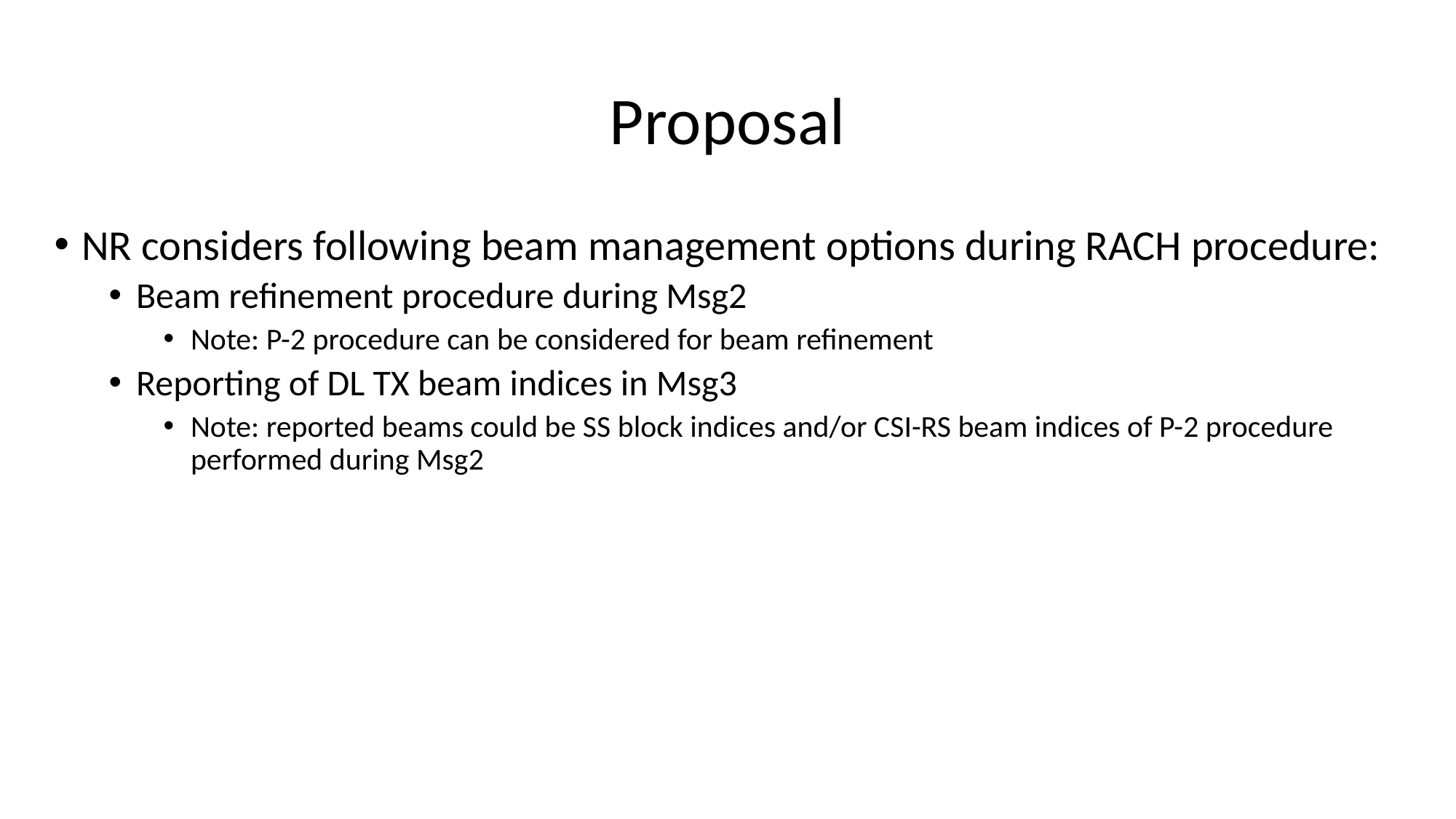

# Proposal
NR considers following beam management options during RACH procedure:
Beam refinement procedure during Msg2
Note: P-2 procedure can be considered for beam refinement
Reporting of DL TX beam indices in Msg3
Note: reported beams could be SS block indices and/or CSI-RS beam indices of P-2 procedure performed during Msg2